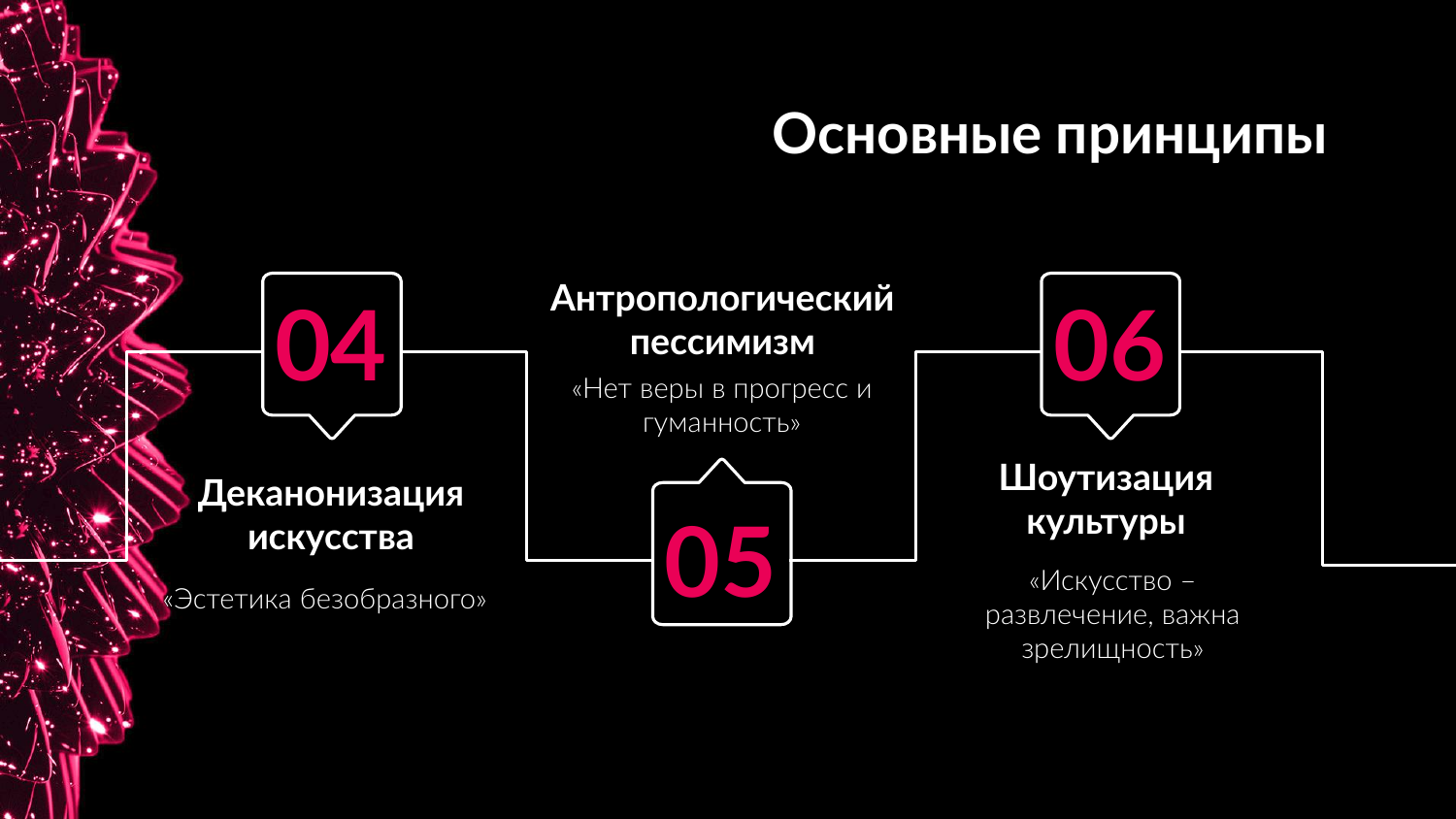

# Основные принципы
Антропологический пессимизм

04
06
«Нет веры в прогресс и гуманность»
Шоутизация культуры
Деканонизация искусства
05
«Искусство – развлечение, важна зрелищность»
«Эстетика безобразного»